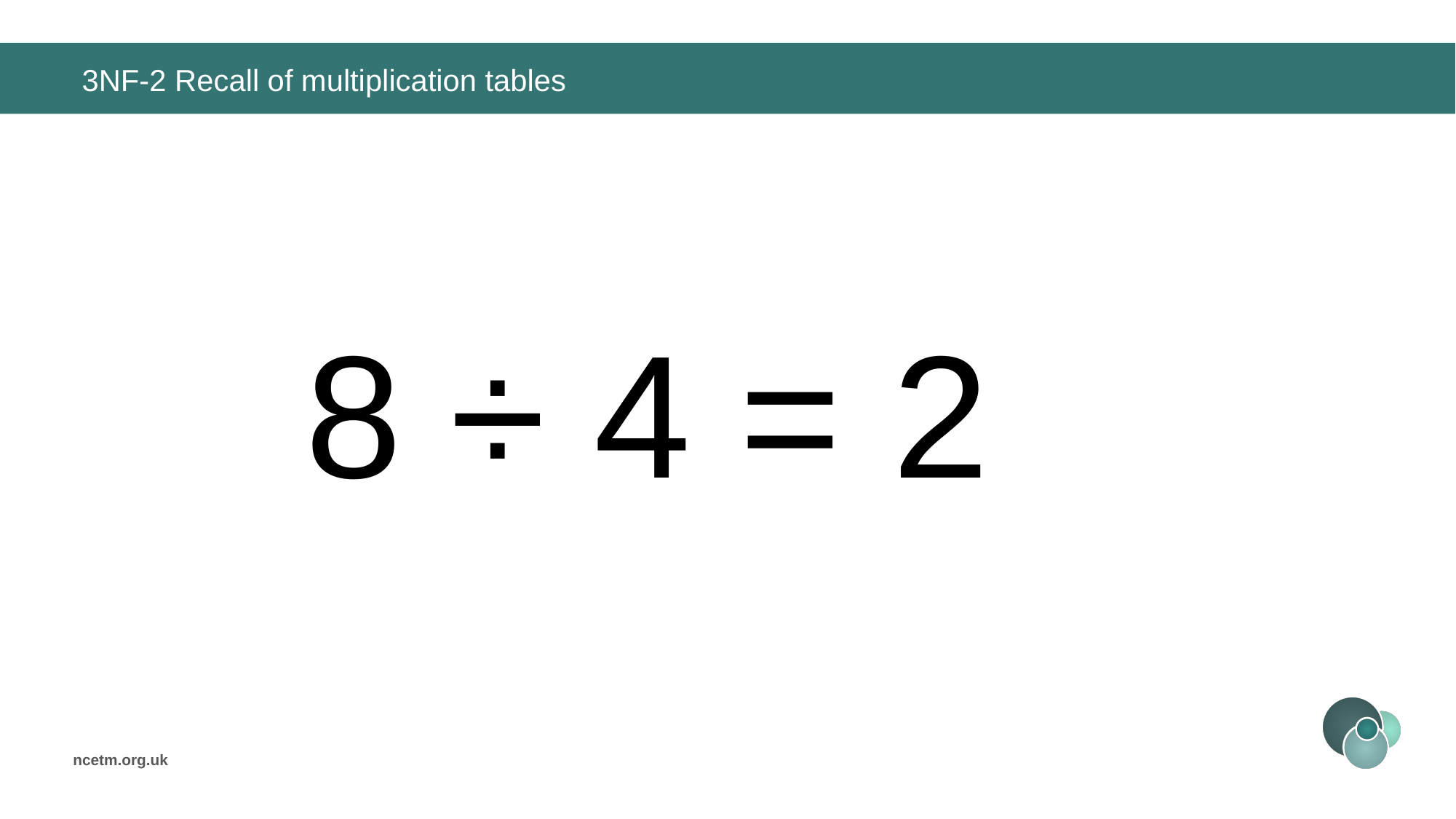

# 3NF-2 Recall of multiplication tables
8 ÷ 4 =
2